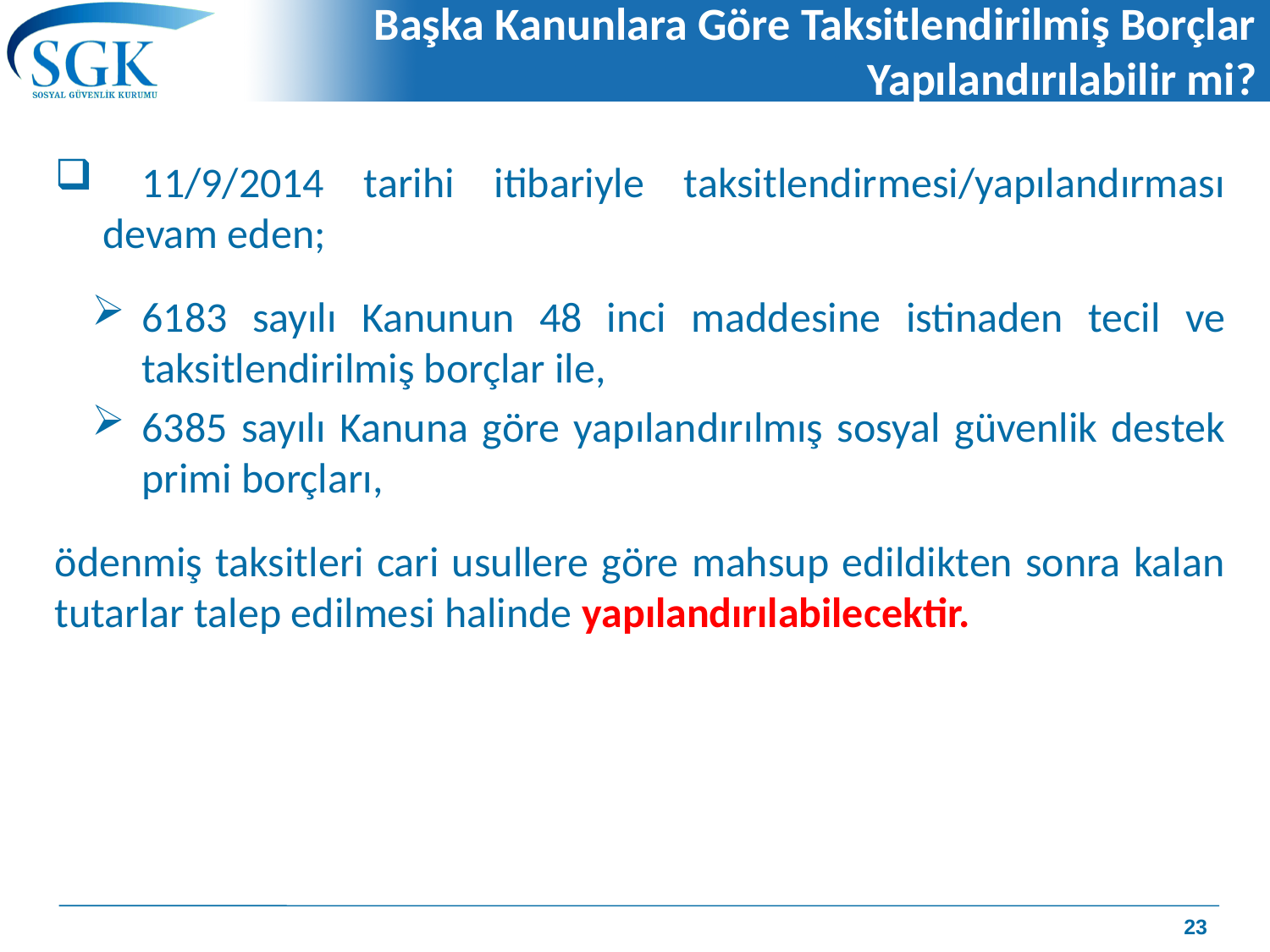

# Başka Kanunlara Göre Taksitlendirilmiş Borçlar Yapılandırılabilir mi?
 11/9/2014 tarihi itibariyle taksitlendirmesi/yapılandırması devam eden;

6183 sayılı Kanunun 48 inci maddesine istinaden tecil ve taksitlendirilmiş borçlar ile,
6385 sayılı Kanuna göre yapılandırılmış sosyal güvenlik destek primi borçları,

ödenmiş taksitleri cari usullere göre mahsup edildikten sonra kalan tutarlar talep edilmesi halinde yapılandırılabilecektir.

23